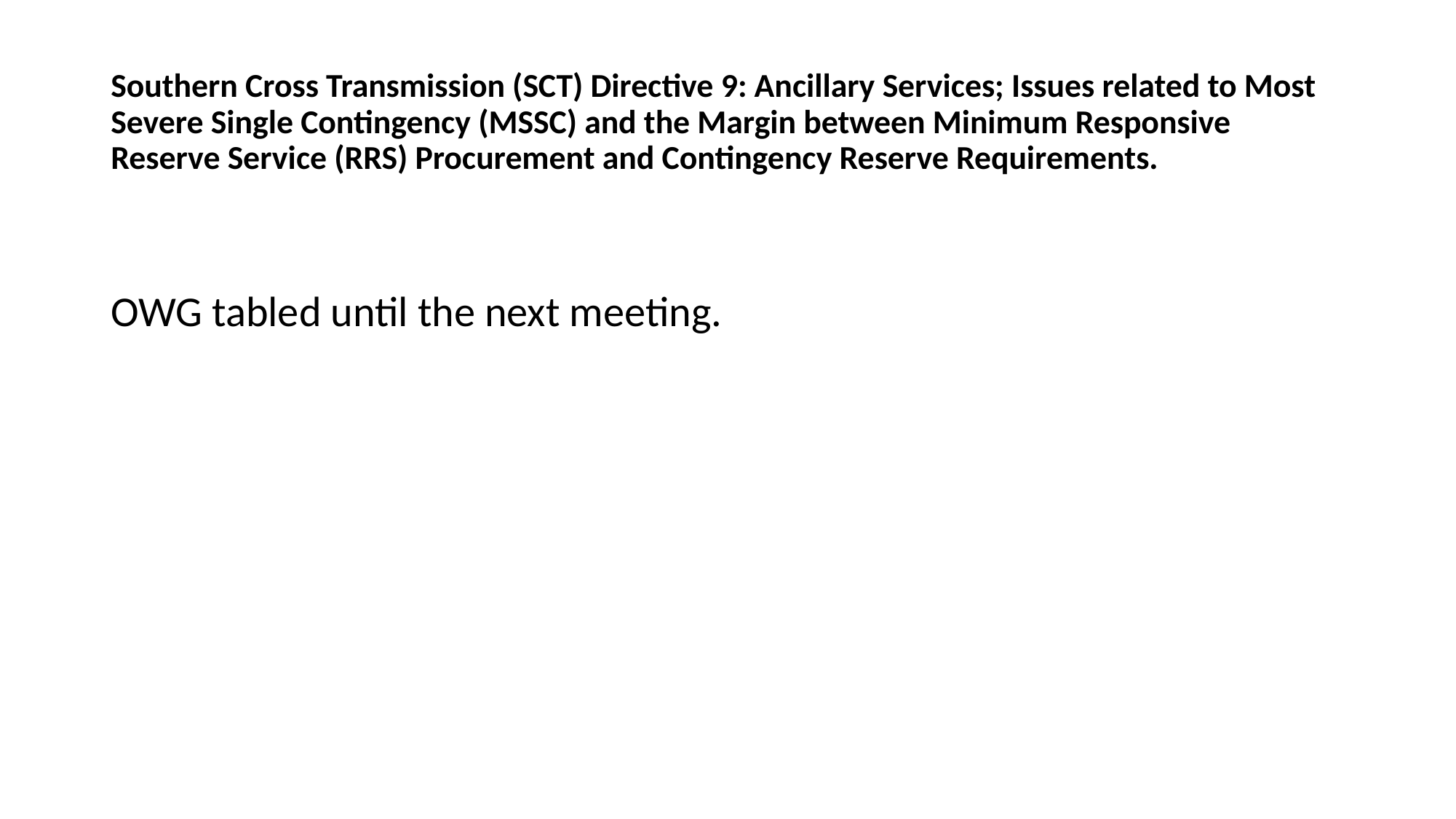

# Southern Cross Transmission (SCT) Directive 9: Ancillary Services; Issues related to Most Severe Single Contingency (MSSC) and the Margin between Minimum Responsive Reserve Service (RRS) Procurement and Contingency Reserve Requirements.

OWG tabled until the next meeting.